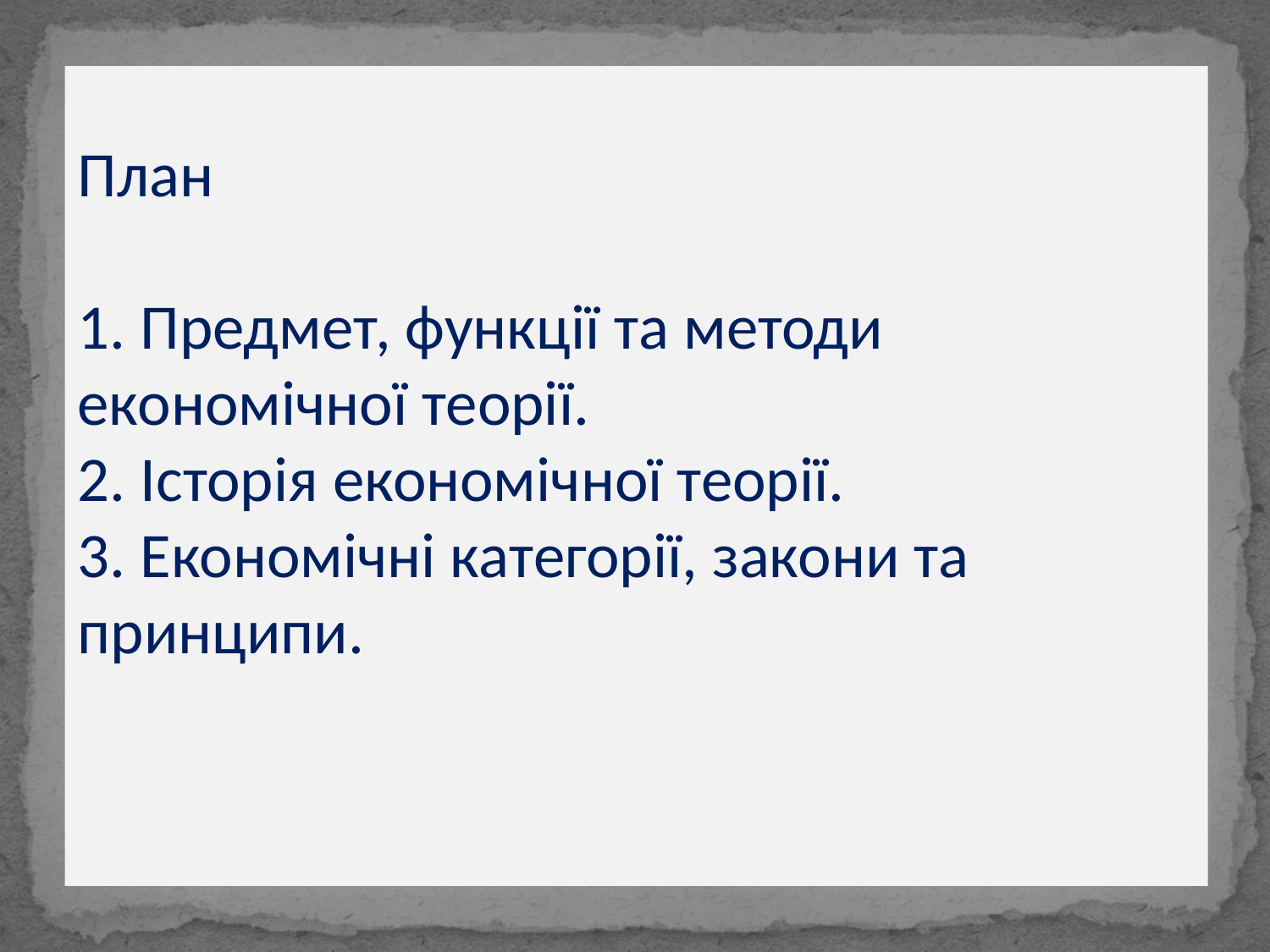

# План 1. Предмет, функції та методи економічної теорії. 2. Історія економічної теорії. 3. Економічні категорії, закони та принципи.